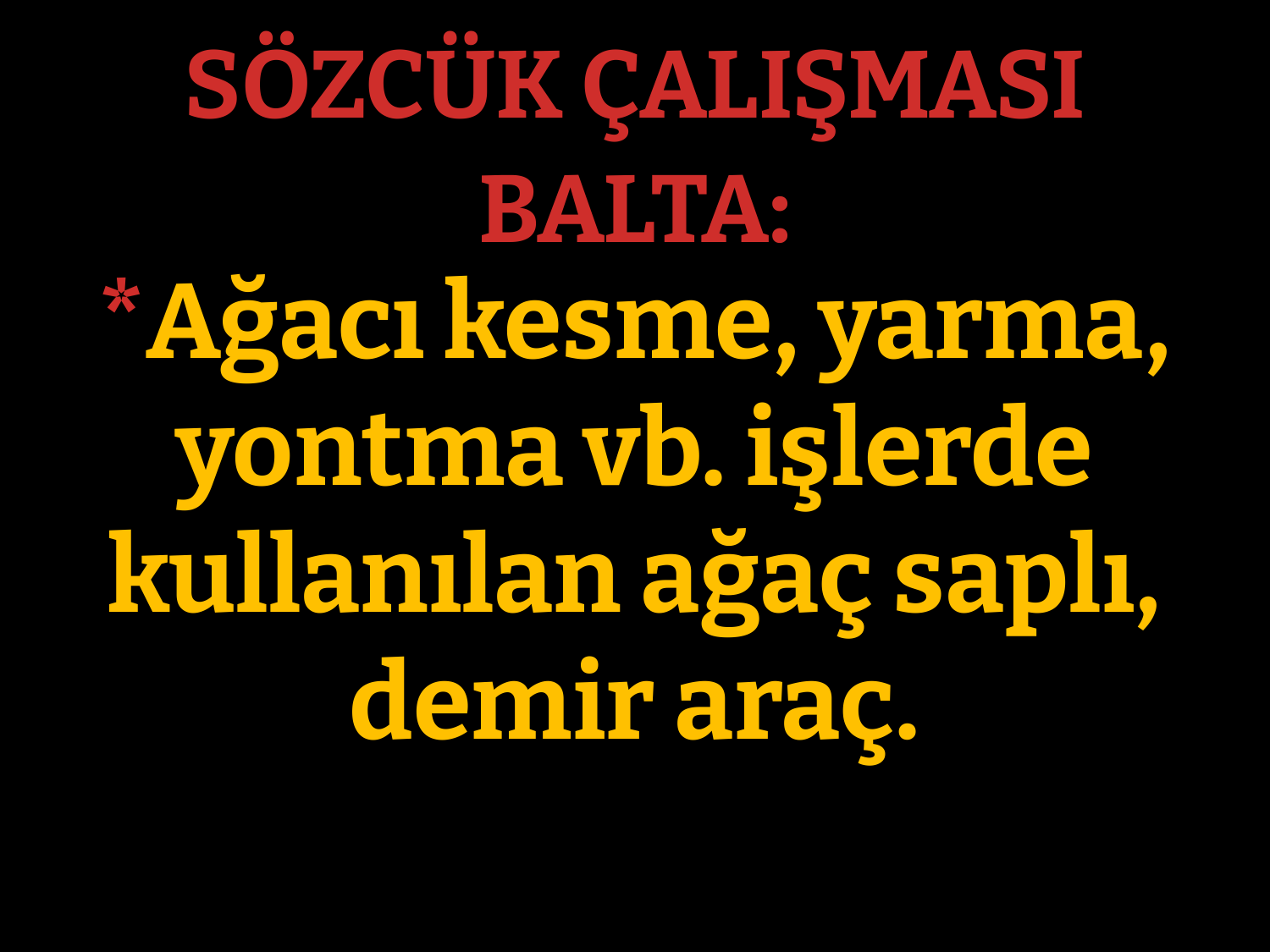

SÖZCÜK ÇALIŞMASI
BALTA:
*Ağacı kesme, yarma, yontma vb. işlerde kullanılan ağaç saplı, demir araç.